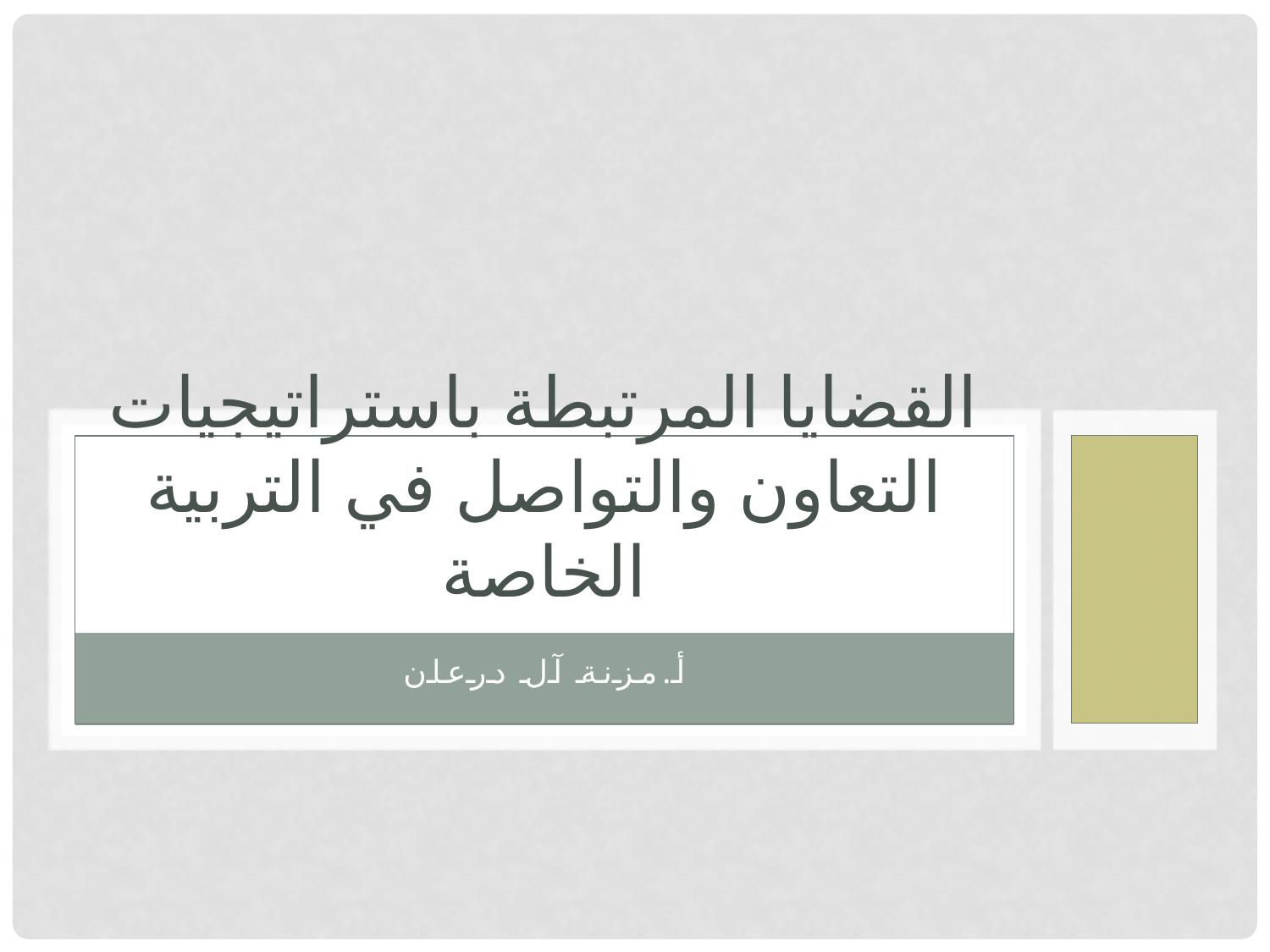

# القضايا المرتبطة باستراتيجيات التعاون والتواصل في التربية الخاصة
أ.مزنة آل درعان